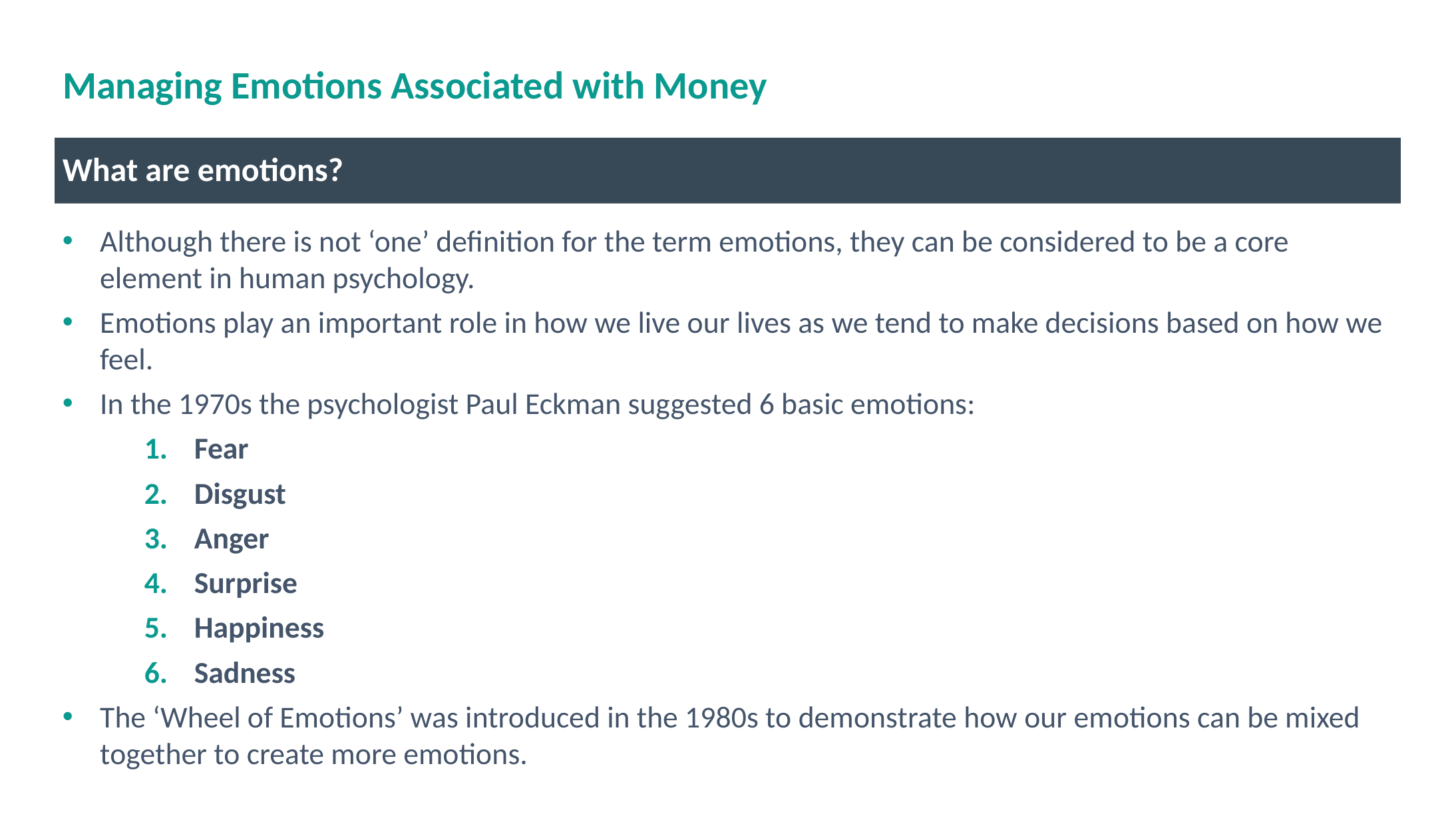

# Managing Emotions Associated with Money
What are emotions?
Although there is not ‘one’ definition for the term emotions, they can be considered to be a core element in human psychology.
Emotions play an important role in how we live our lives as we tend to make decisions based on how we feel.
In the 1970s the psychologist Paul Eckman suggested 6 basic emotions:
Fear
Disgust
Anger
Surprise
Happiness
Sadness
The ‘Wheel of Emotions’ was introduced in the 1980s to demonstrate how our emotions can be mixed together to create more emotions.